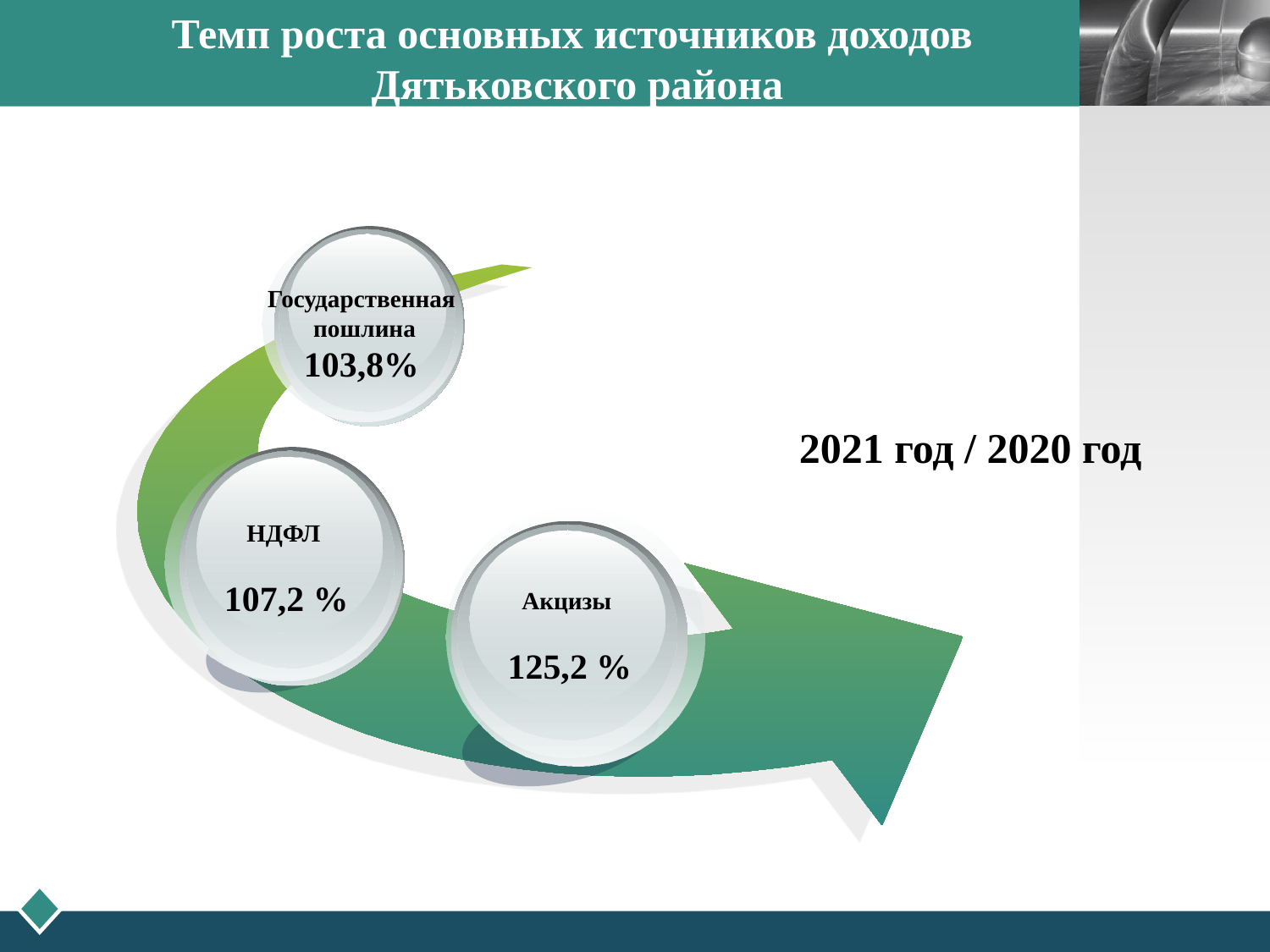

Темп роста основных источников доходов
Дятьковского района

Государственная
 пошлина
103,8%

2021 год / 2020 год

НДФЛ

107,2 %

Акцизы

125,2 %